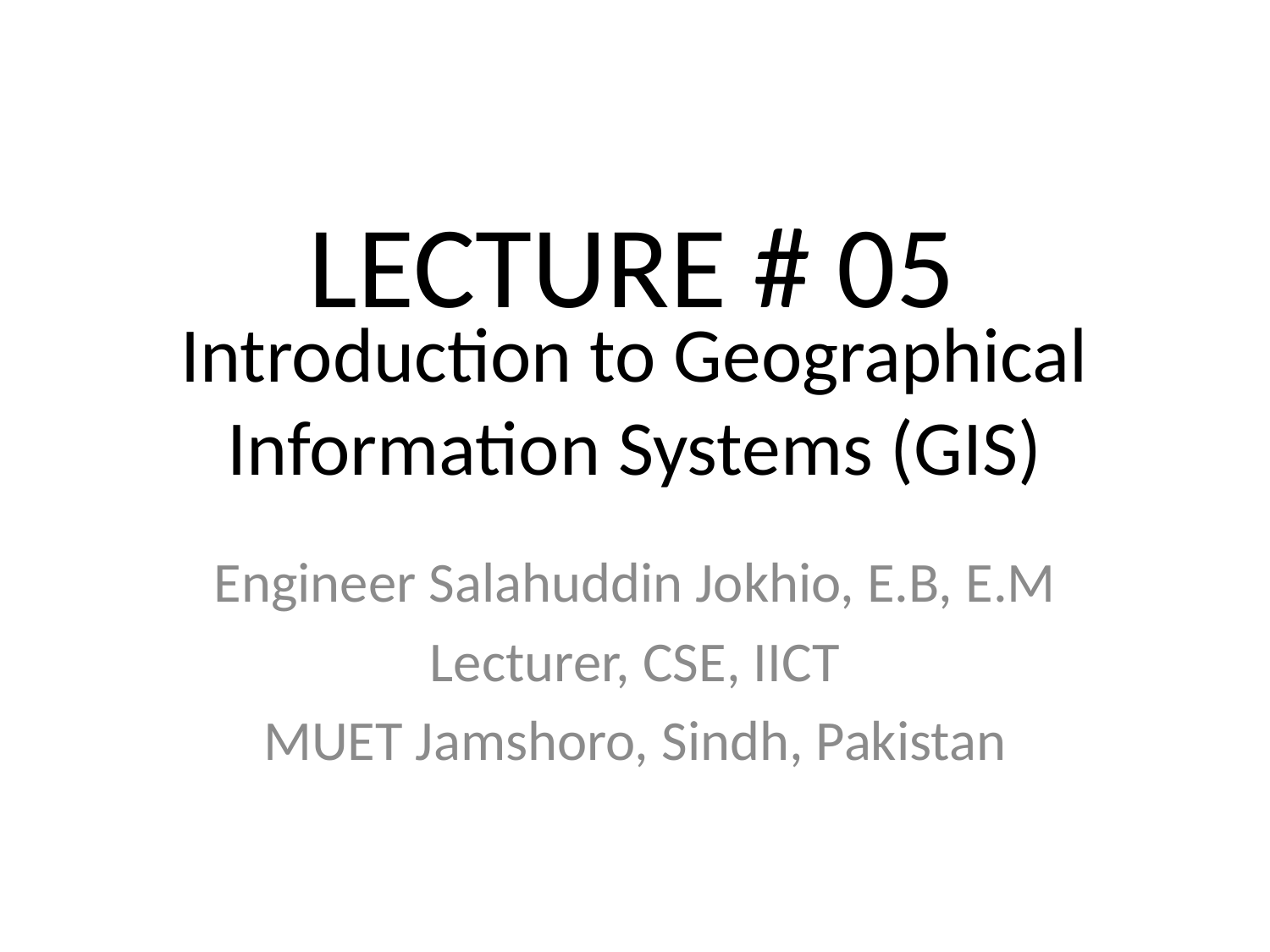

LECTURE # 05
# Introduction to Geographical Information Systems (GIS)
Engineer Salahuddin Jokhio, E.B, E.M
Lecturer, CSE, IICT
MUET Jamshoro, Sindh, Pakistan